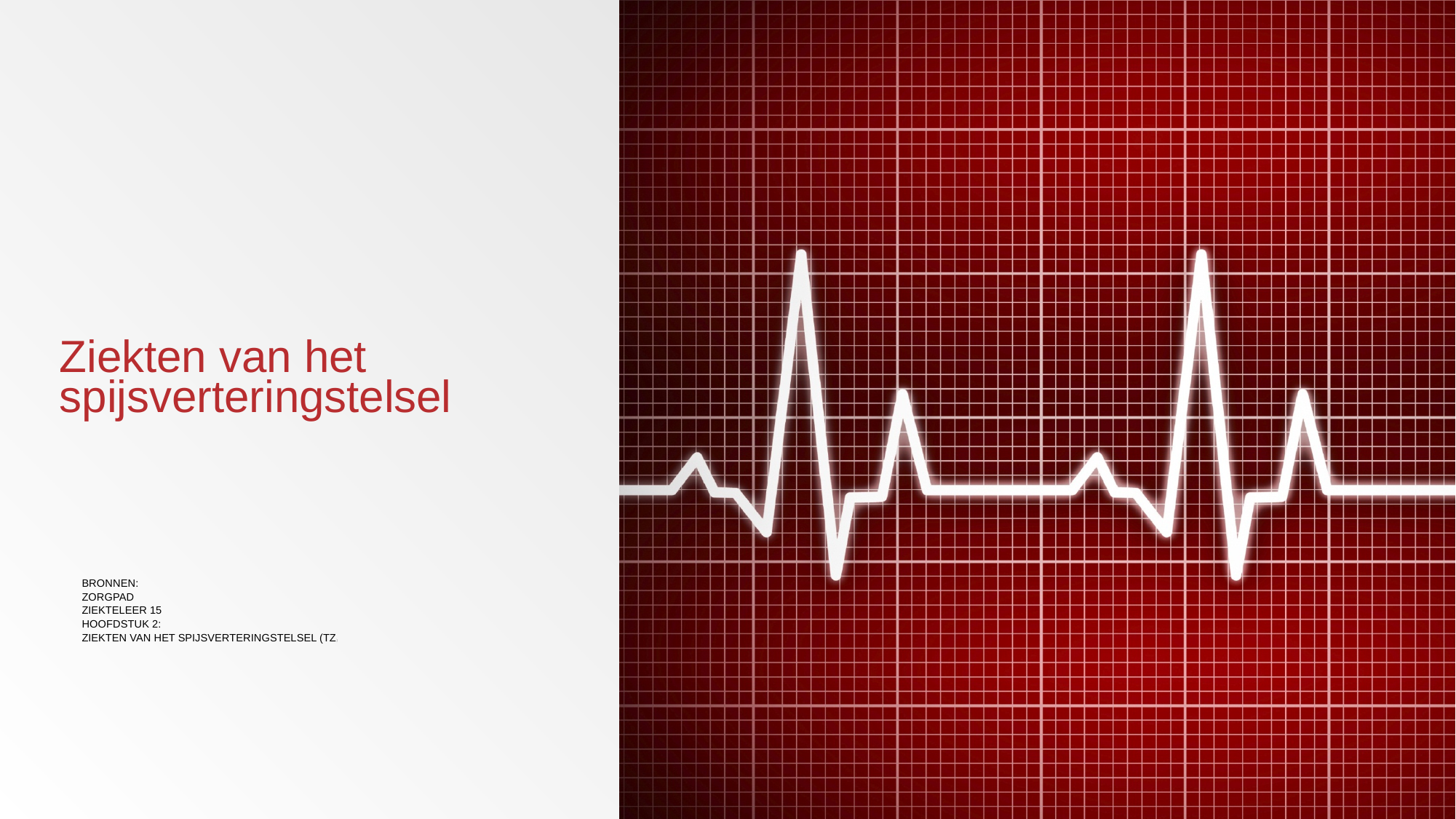

# Ziekten van het spijsverteringstelsel
Bronnen:
Zorgpad
Ziekteleer 15
Hoofdstuk 2:
Ziekten van het spijsverteringstelsel (TZ)